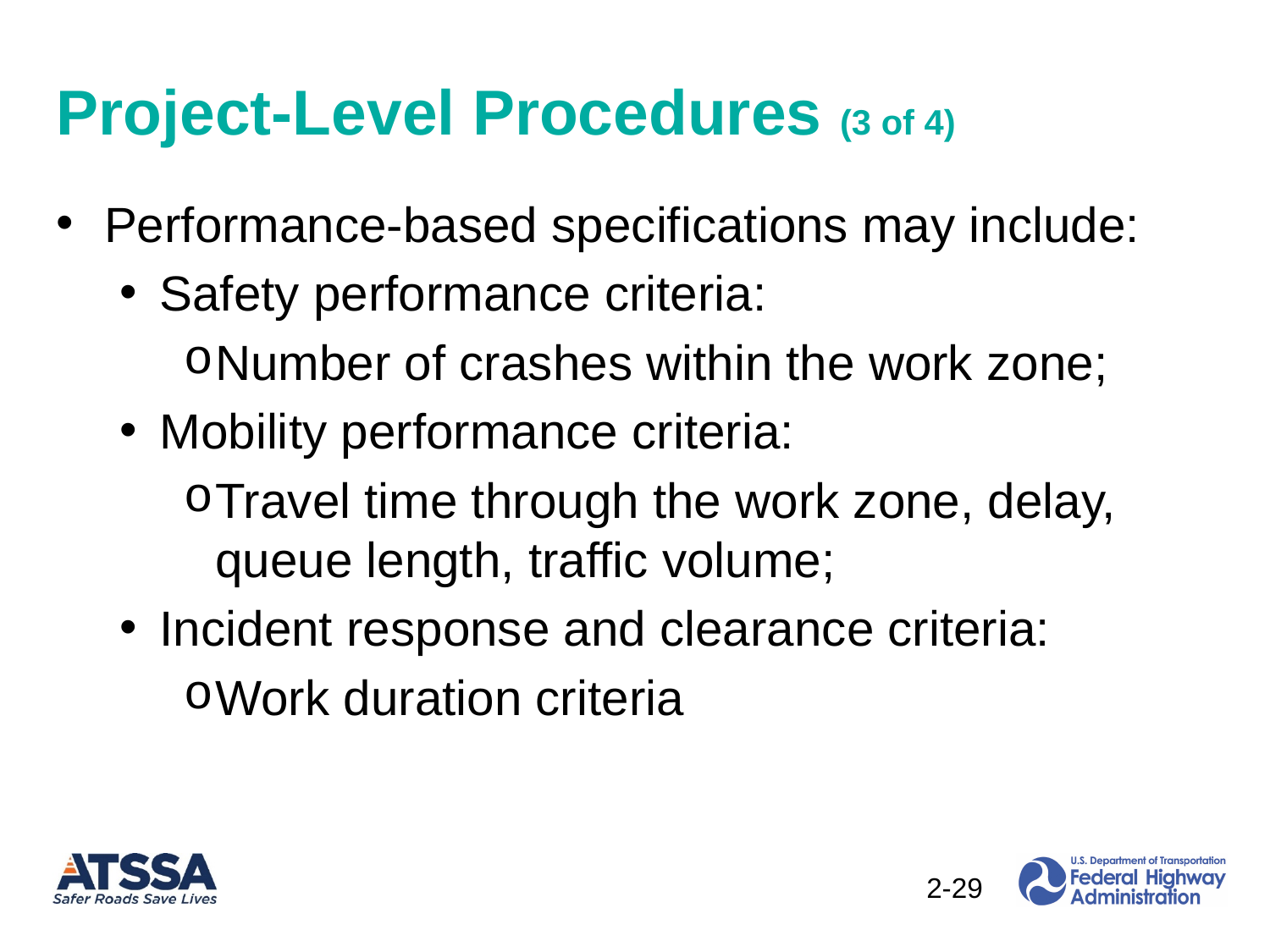

# Project-Level Procedures (3 of 4)
Performance-based specifications may include:
Safety performance criteria:
Number of crashes within the work zone;
Mobility performance criteria:
Travel time through the work zone, delay, queue length, traffic volume;
Incident response and clearance criteria:
Work duration criteria